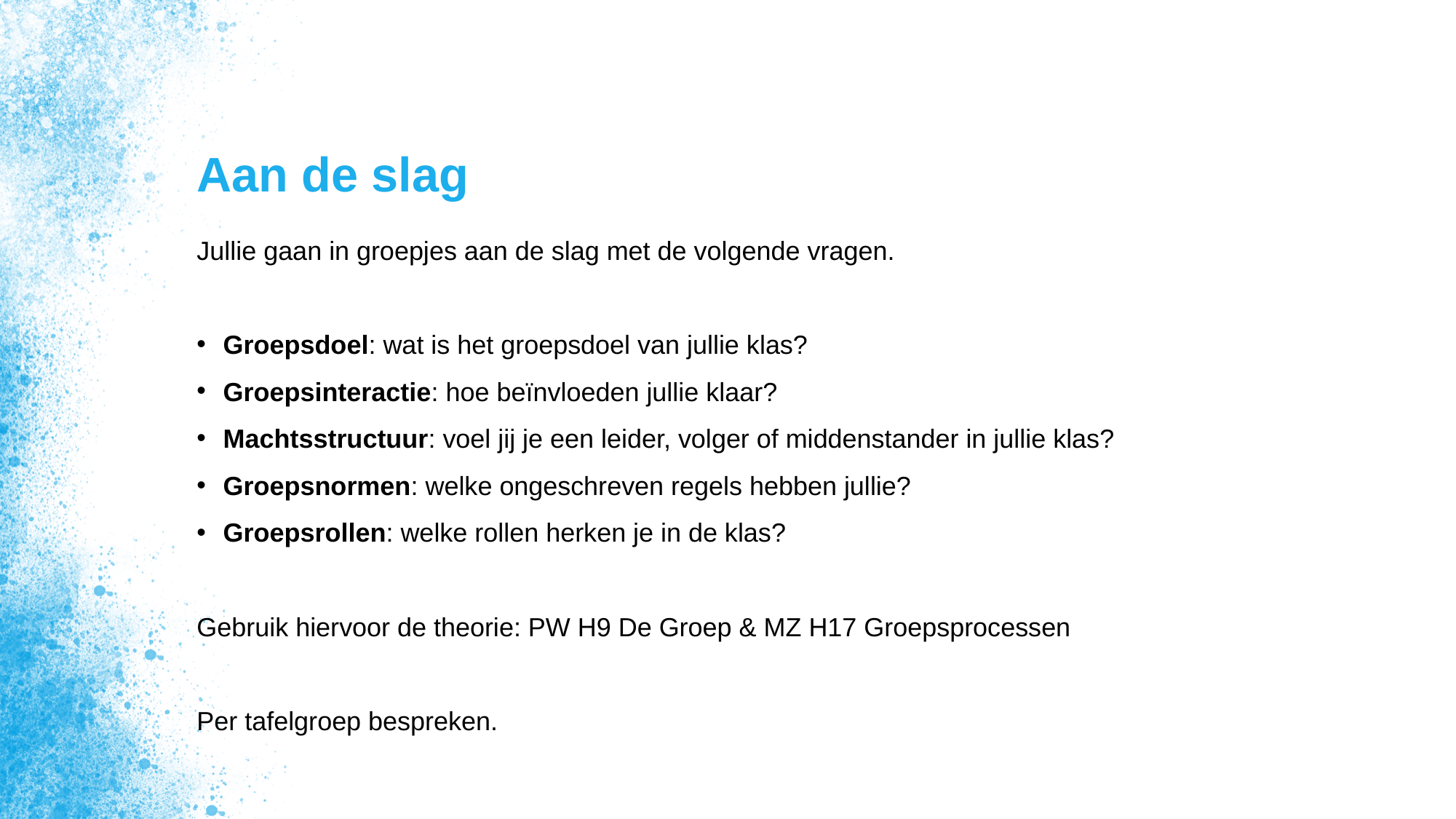

# Aan de slag
Jullie gaan in groepjes aan de slag met de volgende vragen.

Groepsdoel: wat is het groepsdoel van jullie klas?
Groepsinteractie: hoe beïnvloeden jullie klaar?
Machtsstructuur: voel jij je een leider, volger of middenstander in jullie klas?
Groepsnormen: welke ongeschreven regels hebben jullie?
Groepsrollen: welke rollen herken je in de klas?

Gebruik hiervoor de theorie: PW H9 De Groep & MZ H17 Groepsprocessen
Per tafelgroep bespreken.